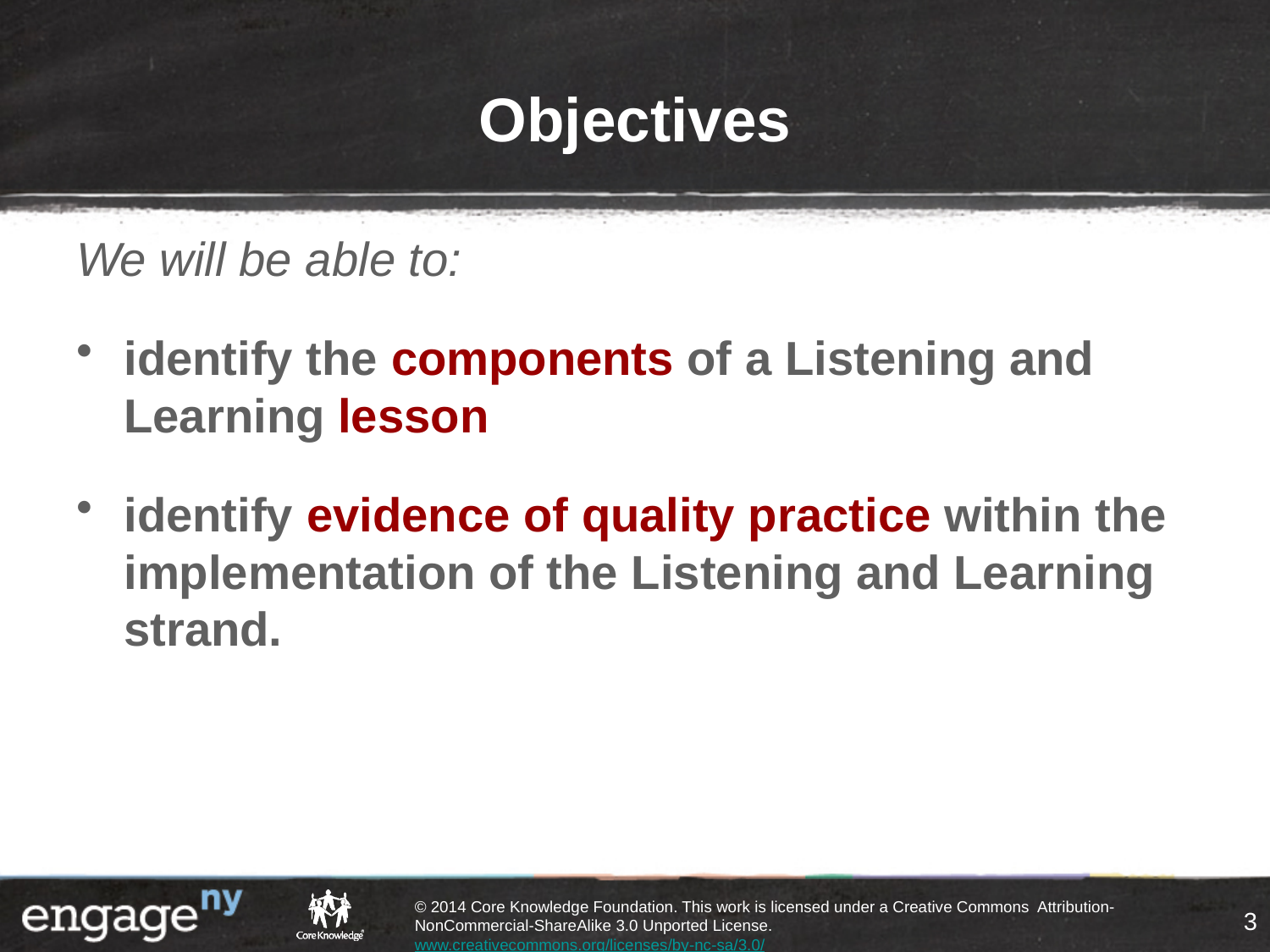

# Objectives
We will be able to:
identify the components of a Listening and Learning lesson
identify evidence of quality practice within the implementation of the Listening and Learning strand.
3